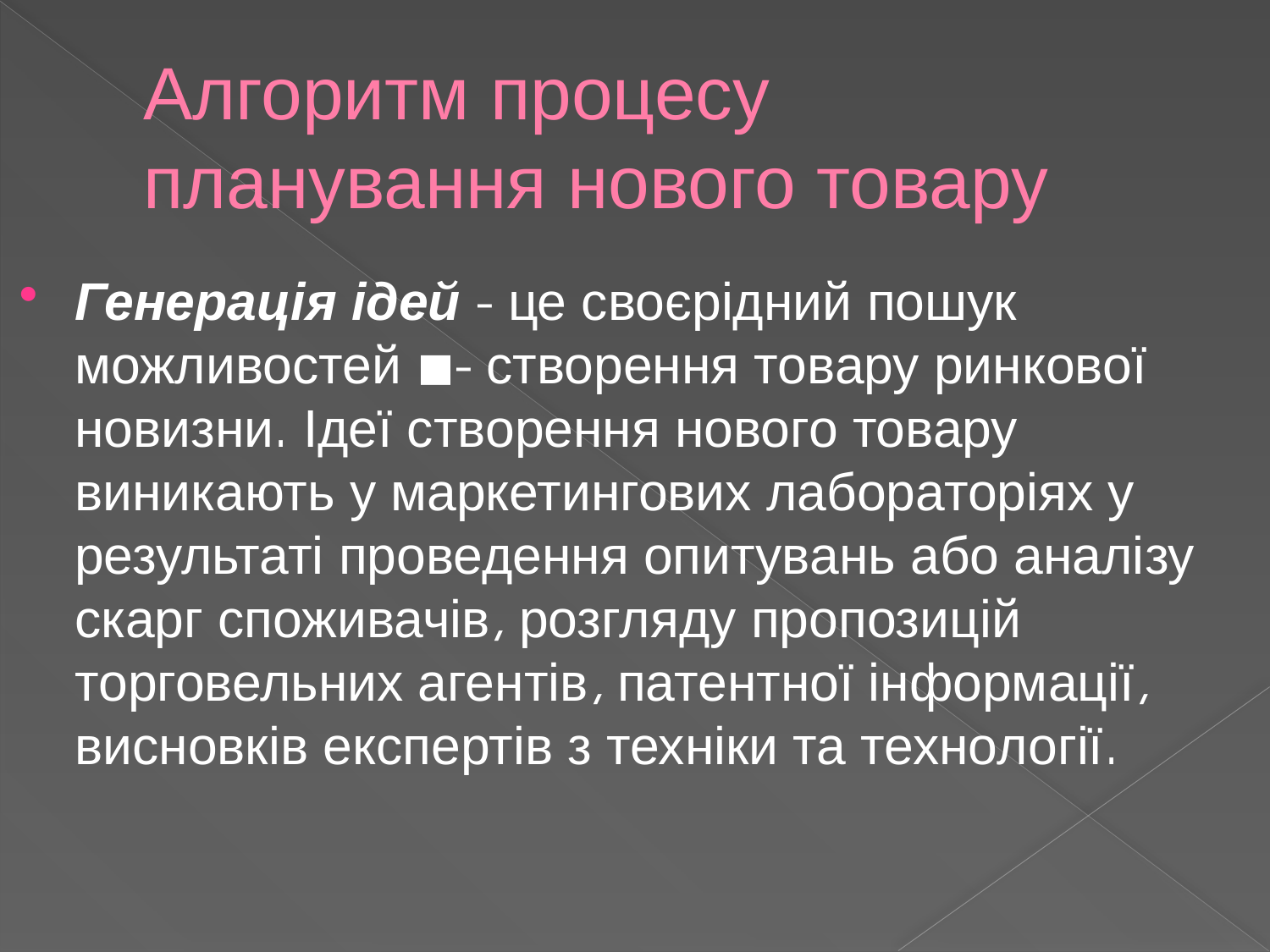

# Алгоритм процесу планування нового товару
Генерація ідей - це своєрідний пошук можливостей ■- створення товару ринкової новизни. Ідеї створення нового товару виникають у маркетингових лабораторіях у результаті проведення опитувань або аналізу скарг споживачів, розгляду пропозицій торговельних агентів, патентної інформації, висновків експертів з техніки та технології.